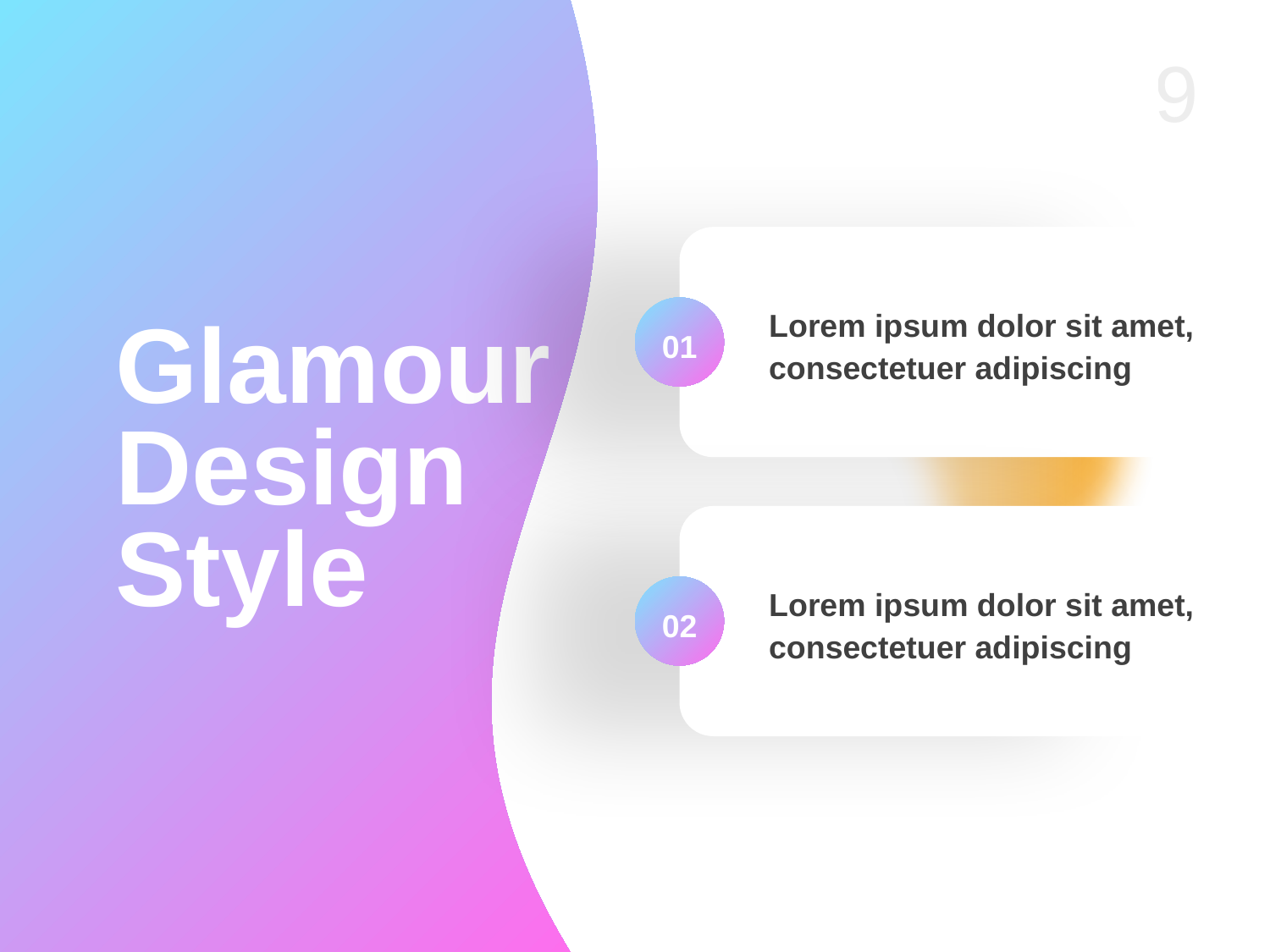

Lorem ipsum dolor sit amet, consectetuer adipiscing

01
Glamour Design Style

Lorem ipsum dolor sit amet, consectetuer adipiscing

02